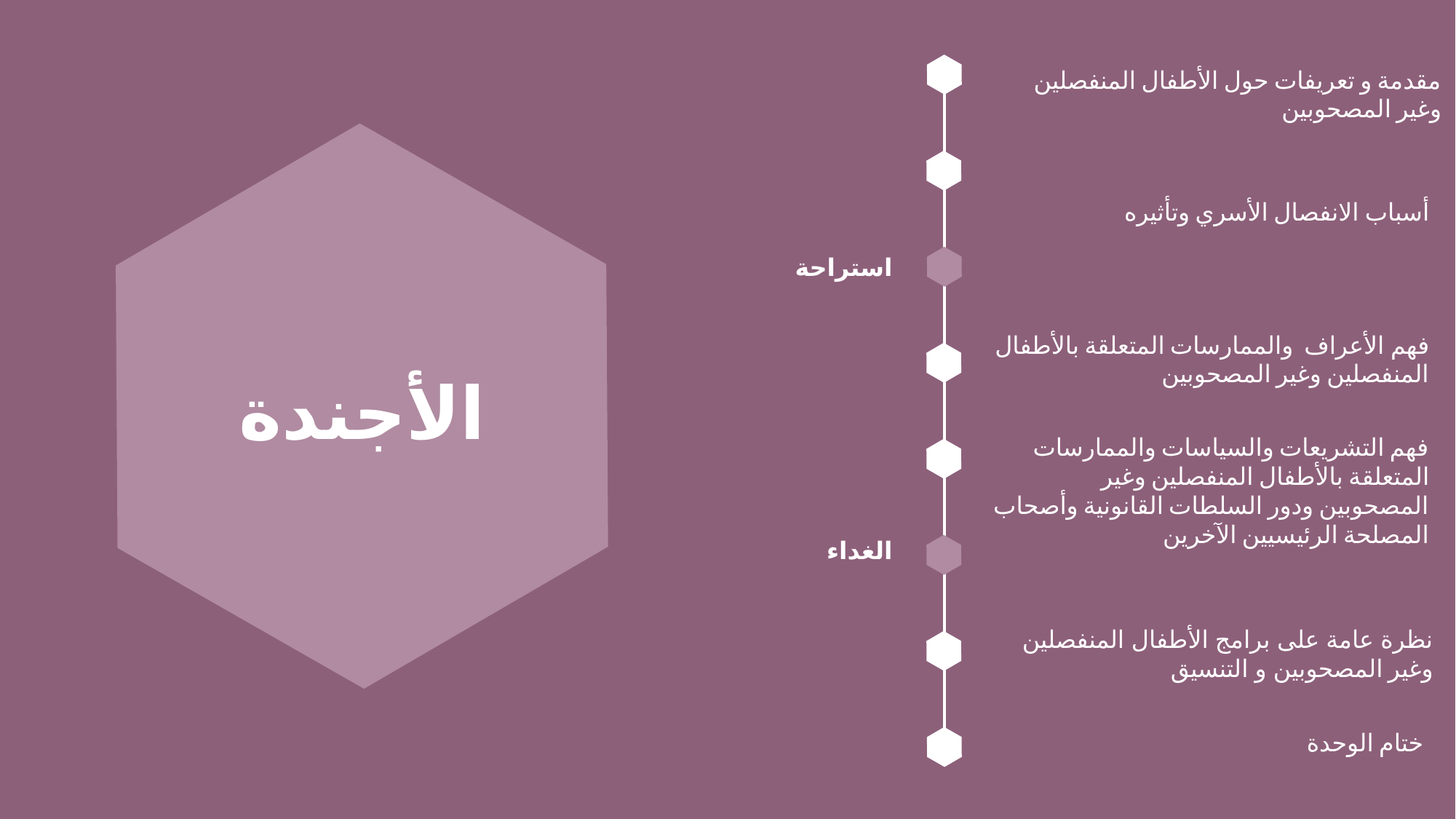

مقدمة و تعريفات حول الأطفال المنفصلين وغير المصحوبين

أسباب الانفصال الأسري وتأثيره

استراحة

فهم الأعراف  والممارسات المتعلقة بالأطفال المنفصلين وغير المصحوبين

# الأجندة
فهم التشريعات والسياسات والممارسات المتعلقة بالأطفال المنفصلين وغير المصحوبين ودور السلطات القانونية وأصحاب المصلحة الرئيسيين الآخرين

الغداء

نظرة عامة على برامج الأطفال المنفصلين وغير المصحوبين و التنسيق

ختام الوحدة